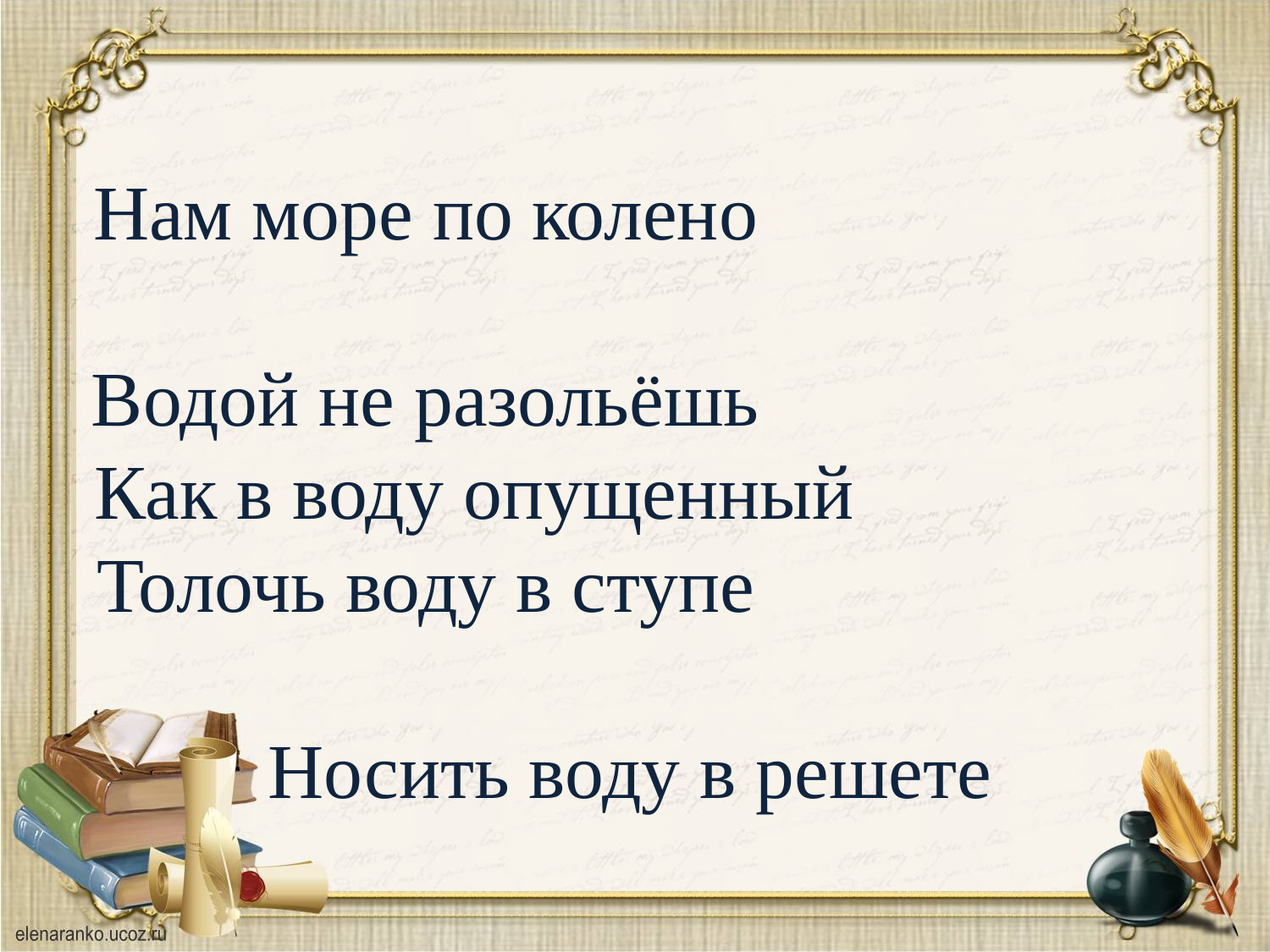

Нам море по колено
Водой не разольёшь
Как в воду опущенный
Толочь воду в ступе
Носить воду в решете